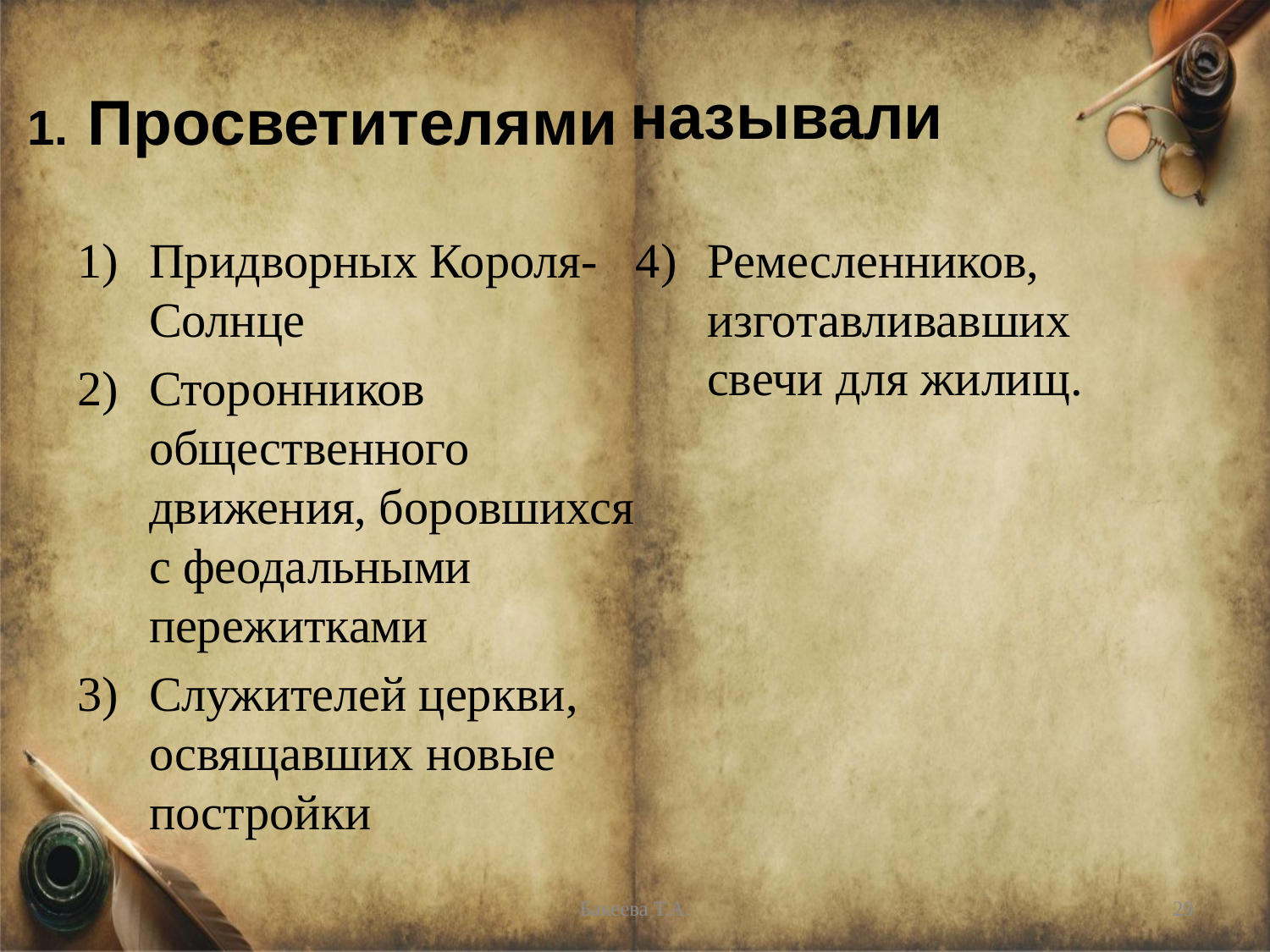

# 1. Просветителями называли
Придворных Короля-Солнце
Сторонников общественного движения, боровшихся с феодальными пережитками
Служителей церкви, освящавших новые постройки
Ремесленников, изготавливавших свечи для жилищ.
Бакеева Т.А.
29